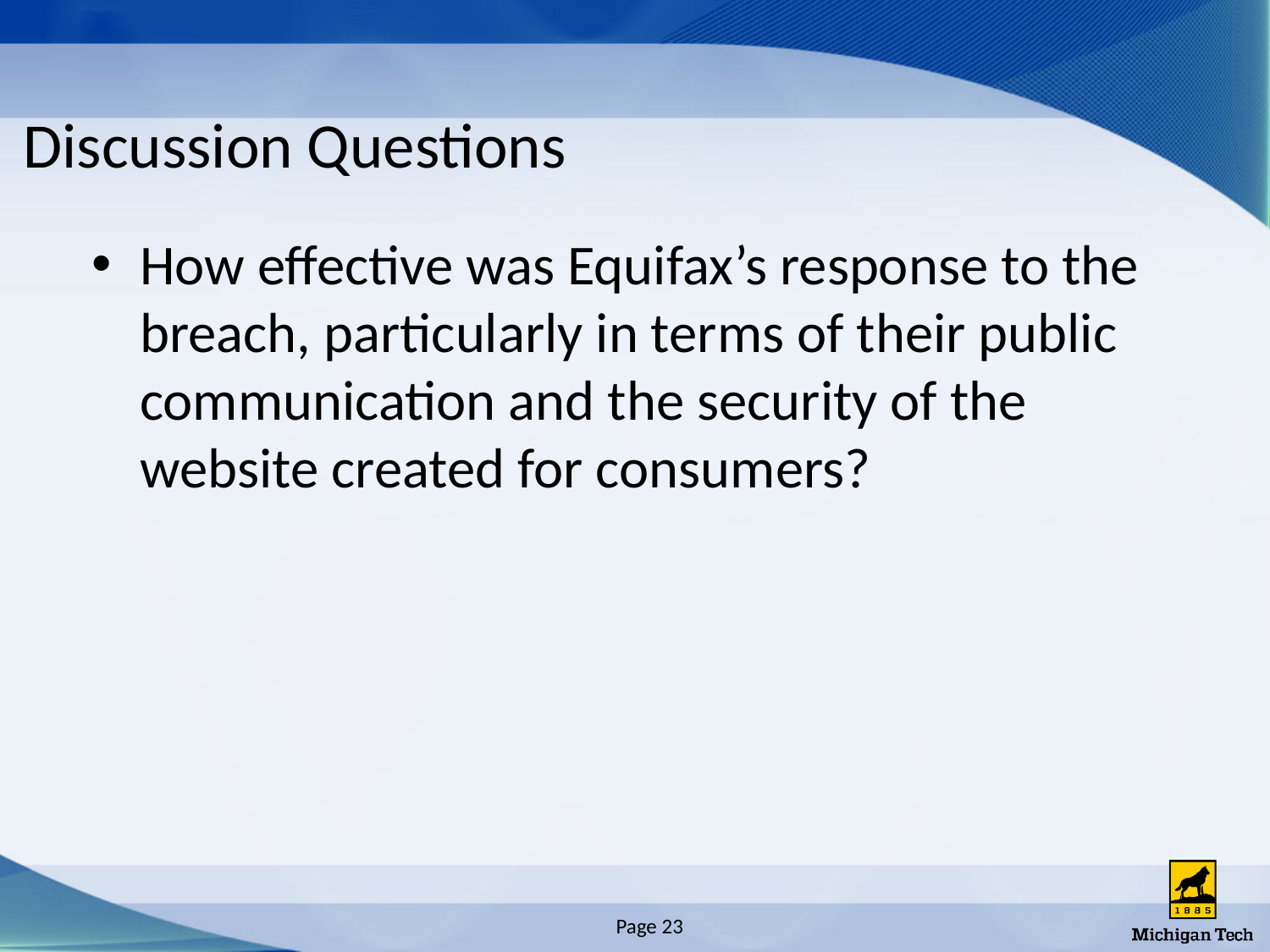

# Discussion Questions
How effective was Equifax’s response to the breach, particularly in terms of their public communication and the security of the website created for consumers?